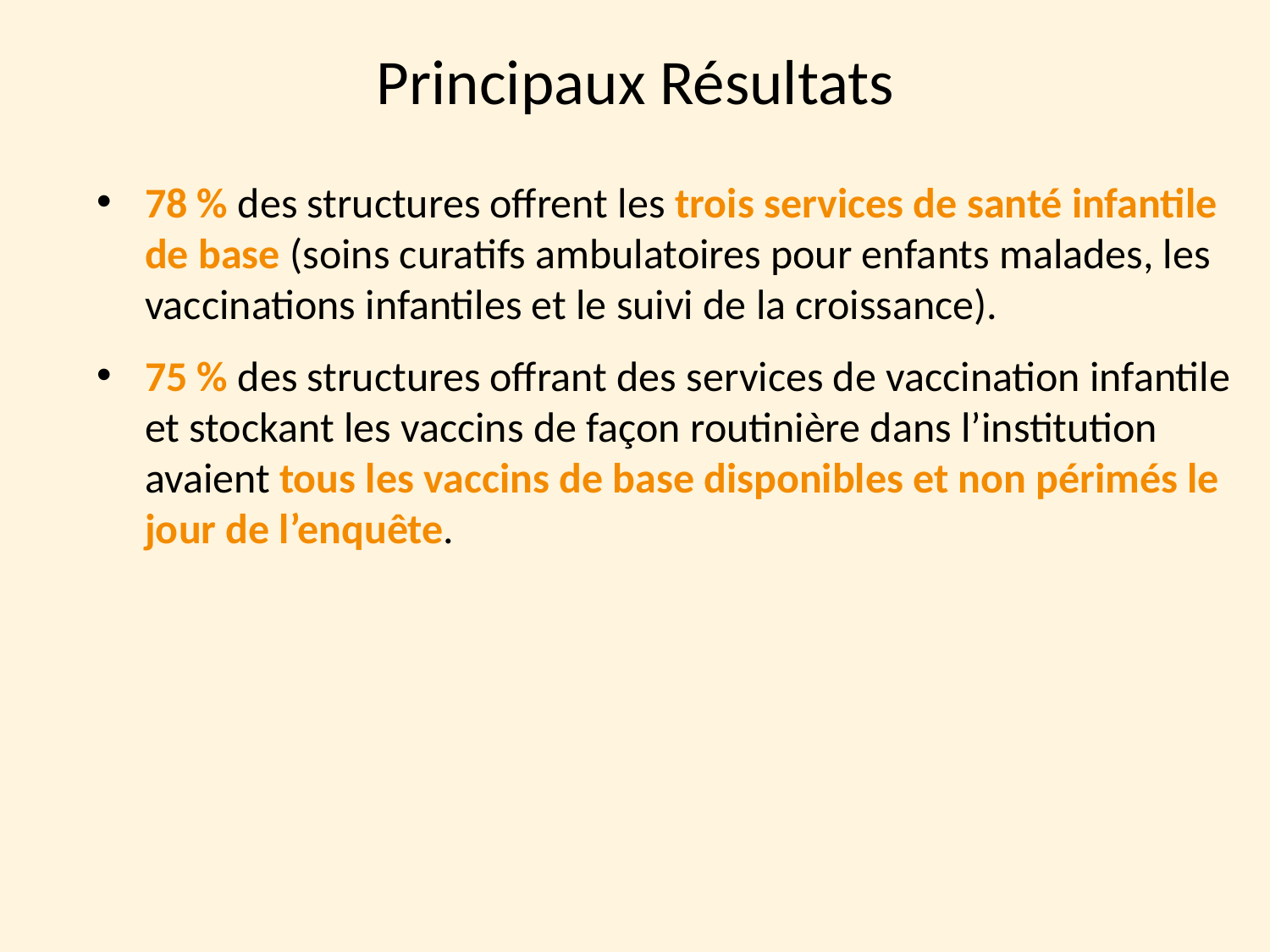

Principaux Résultats
78 % des structures offrent les trois services de santé infantile de base (soins curatifs ambulatoires pour enfants malades, les vaccinations infantiles et le suivi de la croissance).
75 % des structures offrant des services de vaccination infantile et stockant les vaccins de façon routinière dans l’institution avaient tous les vaccins de base disponibles et non périmés le jour de l’enquête.